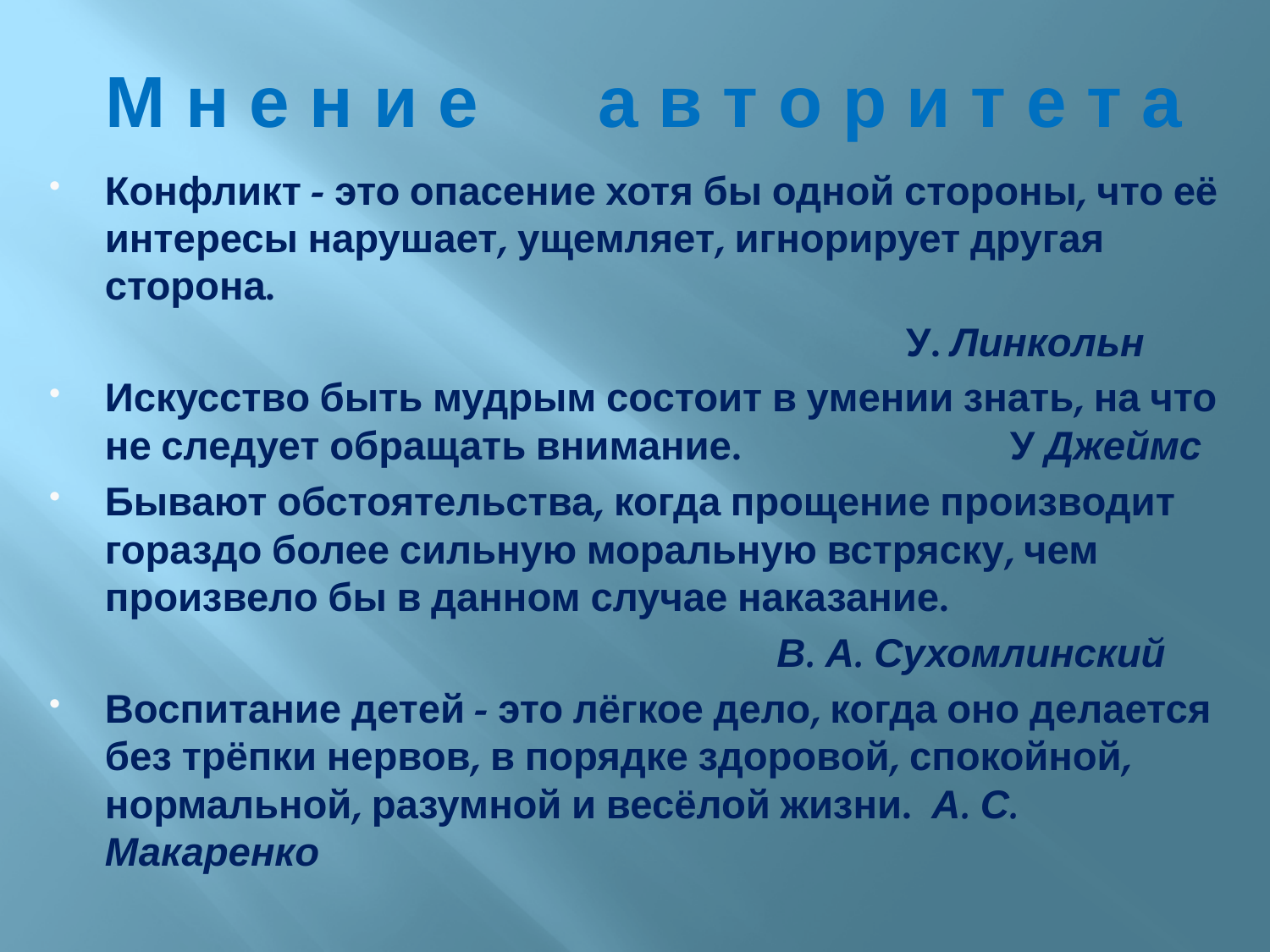

# М н е н и е      а в т о р и т е т а
Конфликт - это опасение хотя бы одной стороны, что её интересы нарушает, ущемляет, игнорирует другая сторона.
                                                                                      У. Линкольн
Искусство быть мудрым состоит в умении знать, на что не следует обращать внимание.                           У Джеймс
Бывают обстоятельства, когда прощение производит гораздо более сильную моральную встряску, чем произвело бы в данном случае наказание.
                                                                         В. А. Сухомлинский
Воспитание детей - это лёгкое дело, когда оно делается без трёпки нервов, в порядке здоровой, спокойной, нормальной, разумной и весёлой жизни.  А. С. Макаренко